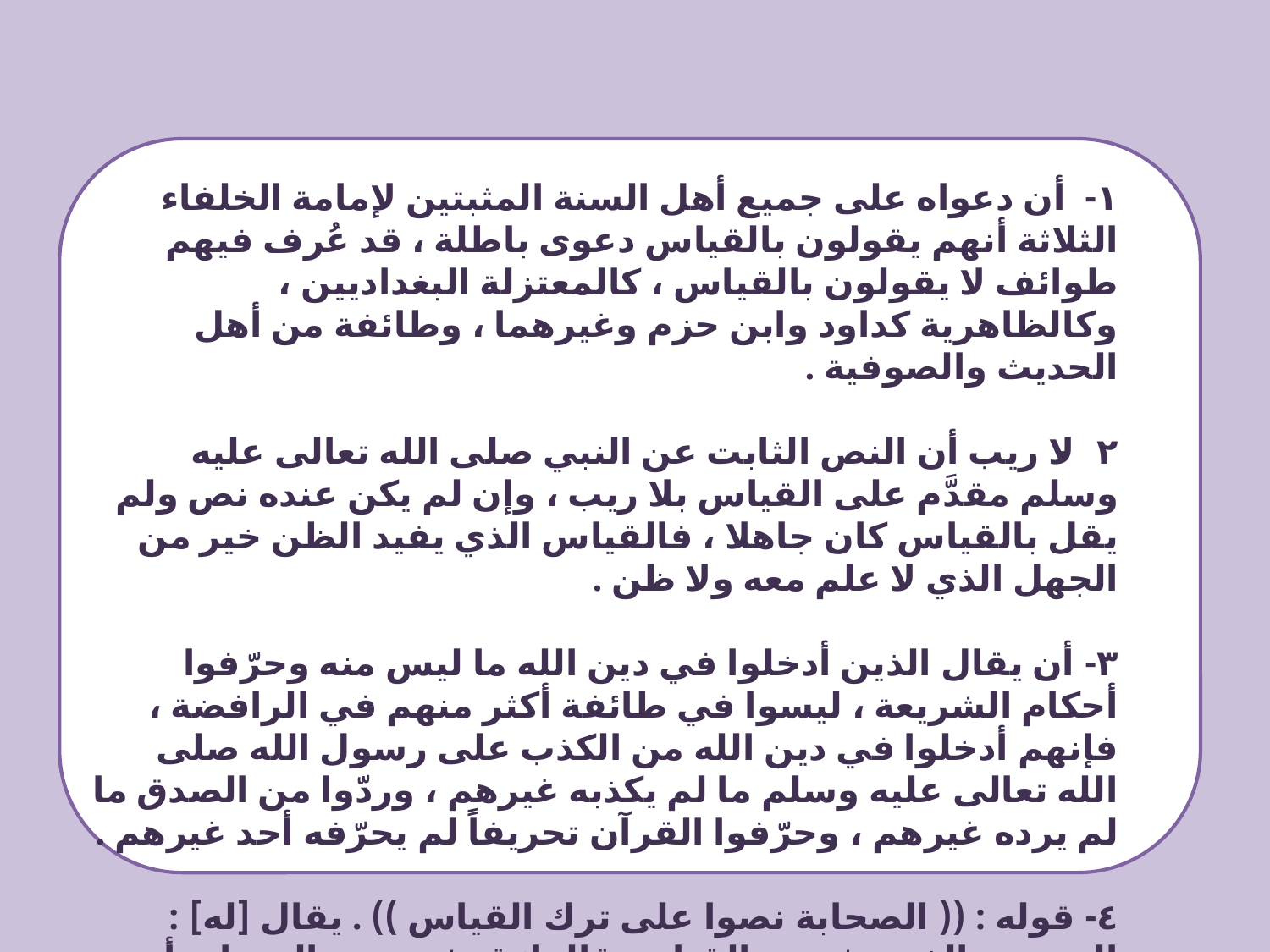

١-  أن دعواه على جميع أهل السنة المثبتين لإمامة الخلفاء الثلاثة أنهم يقولون بالقياس دعوى باطلة ، قد عُرف فيهم طوائف لا يقولون بالقياس ، كالمعتزلة البغداديين ، وكالظاهرية كداود وابن حزم وغيرهما ، وطائفة من أهل الحديث والصوفية .

٢- لا ريب أن النص الثابت عن النبي صلى الله تعالى عليه وسلم مقدَّم على القياس بلا ريب ، وإن لم يكن عنده نص ولم يقل بالقياس كان جاهلا ، فالقياس الذي يفيد الظن خير من الجهل الذي لا علم معه ولا ظن .

٣- أن يقال الذين أدخلوا في دين الله ما ليس منه وحرّفوا أحكام الشريعة ، ليسوا في طائفة أكثر منهم في الرافضة ، فإنهم أدخلوا في دين الله من الكذب على رسول الله صلى الله تعالى عليه وسلم ما لم يكذبه غيرهم ، وردّوا من الصدق ما لم يرده غيرهم ، وحرّفوا القرآن تحريفاً لم يحرّفه أحد غيرهم .

٤- قوله : (( الصحابة نصوا على ترك القياس )) . يقال [له] : الجمهور الذين يثبتون القياس قالوا: قد ثبت عن الصحابة أنهم قالوا بالرأي  واجتهاد الرأي وقاسوا ، كما ثبت عنهم ذم ما ذموه من القياس